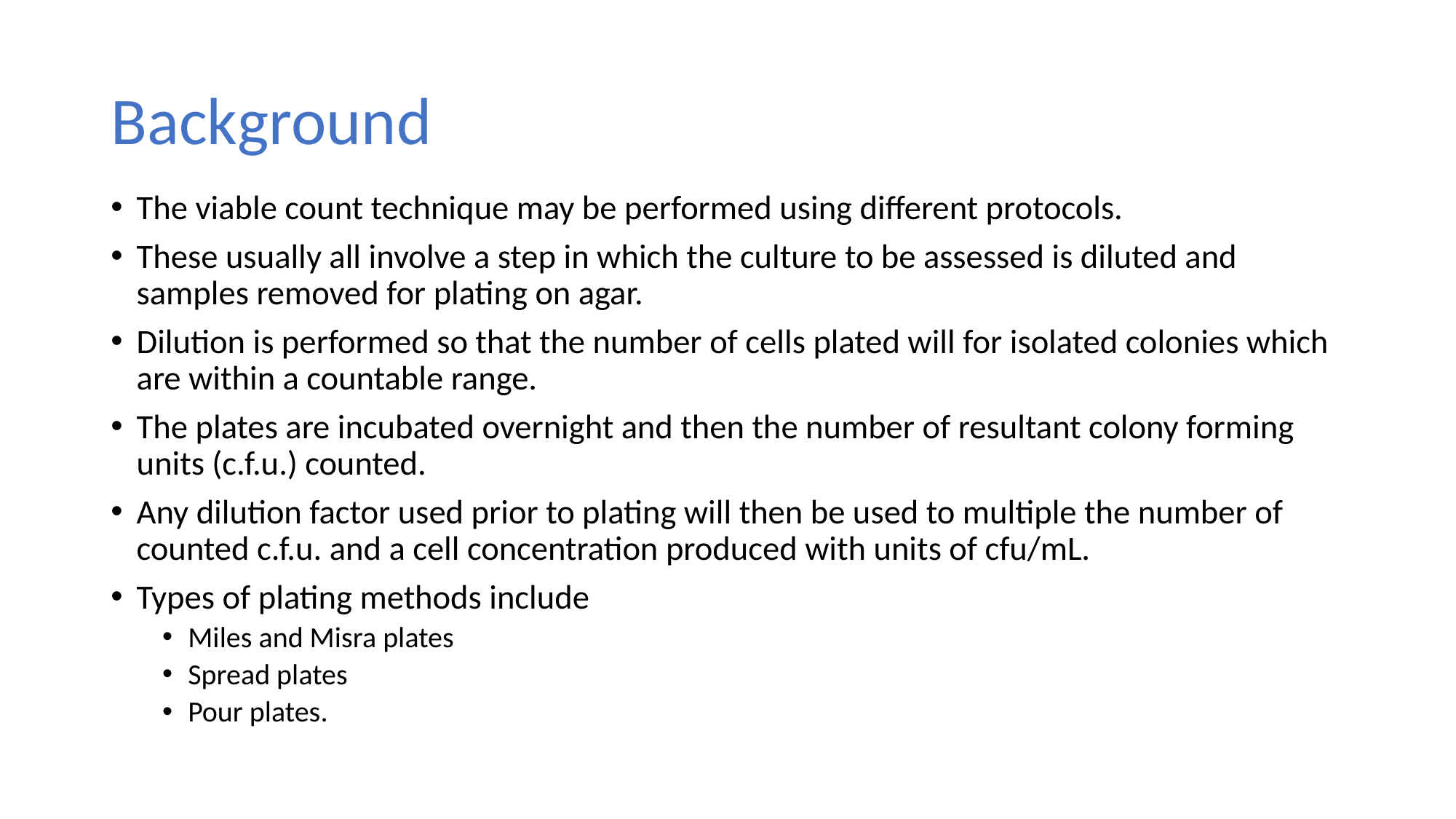

# Background
The viable count technique may be performed using different protocols.
These usually all involve a step in which the culture to be assessed is diluted and samples removed for plating on agar.
Dilution is performed so that the number of cells plated will for isolated colonies which are within a countable range.
The plates are incubated overnight and then the number of resultant colony forming units (c.f.u.) counted.
Any dilution factor used prior to plating will then be used to multiple the number of counted c.f.u. and a cell concentration produced with units of cfu/mL.
Types of plating methods include
Miles and Misra plates
Spread plates
Pour plates.